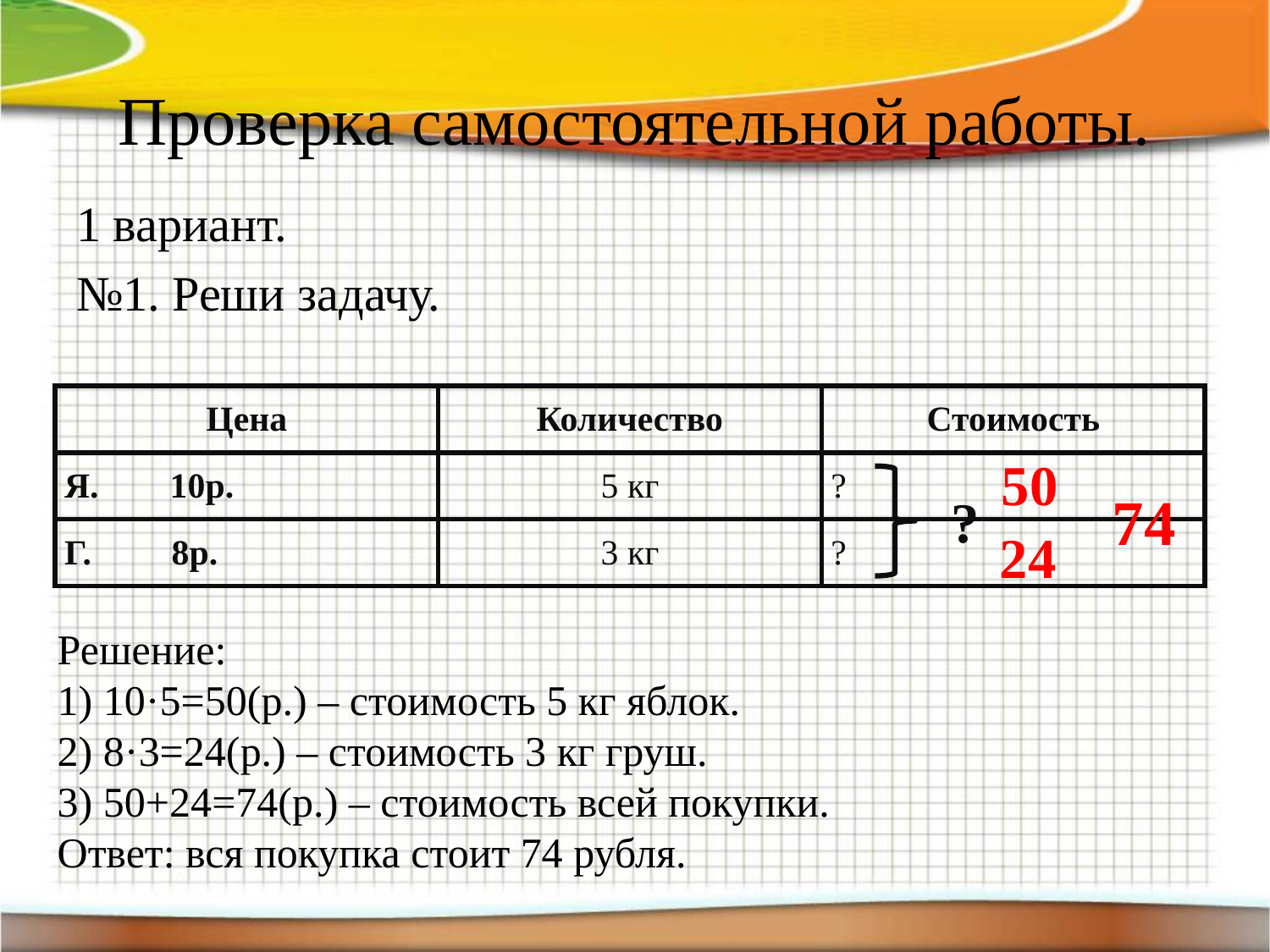

# Проверка самостоятельной работы.
1 вариант.
№1. Реши задачу.

| Цена | Количество | Стоимость |
| --- | --- | --- |
| Я. 10р. | 5 кг | ? |
| Г. 8р. | 3 кг | ? |
50

74
?
24
Решение:
1) 10·5=50(р.) – стоимость 5 кг яблок.
2) 8·3=24(р.) – стоимость 3 кг груш.
3) 50+24=74(р.) – стоимость всей покупки.
Ответ: вся покупка стоит 74 рубля.